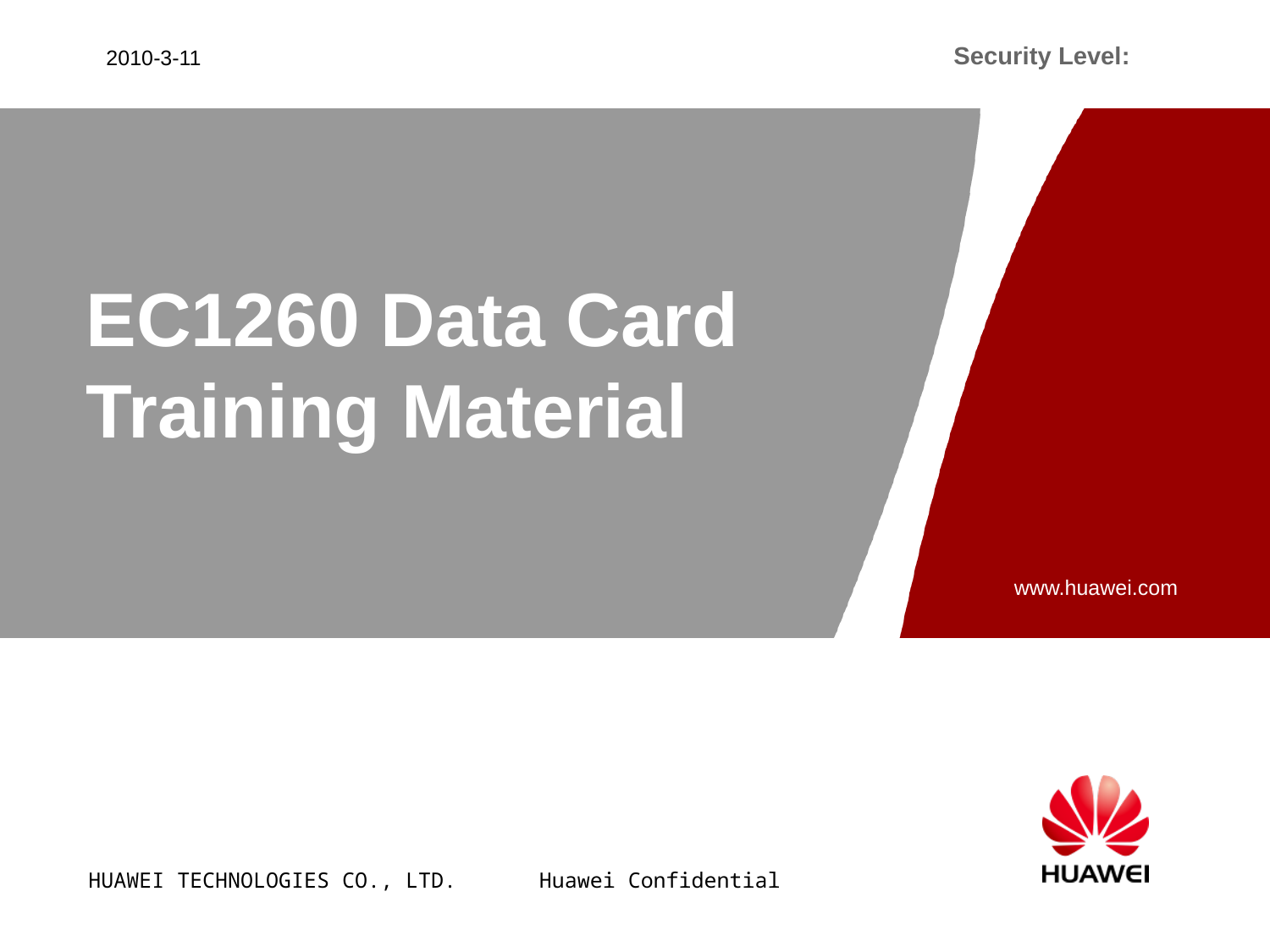

2010-3-11
# EC1260 Data Card Training Material